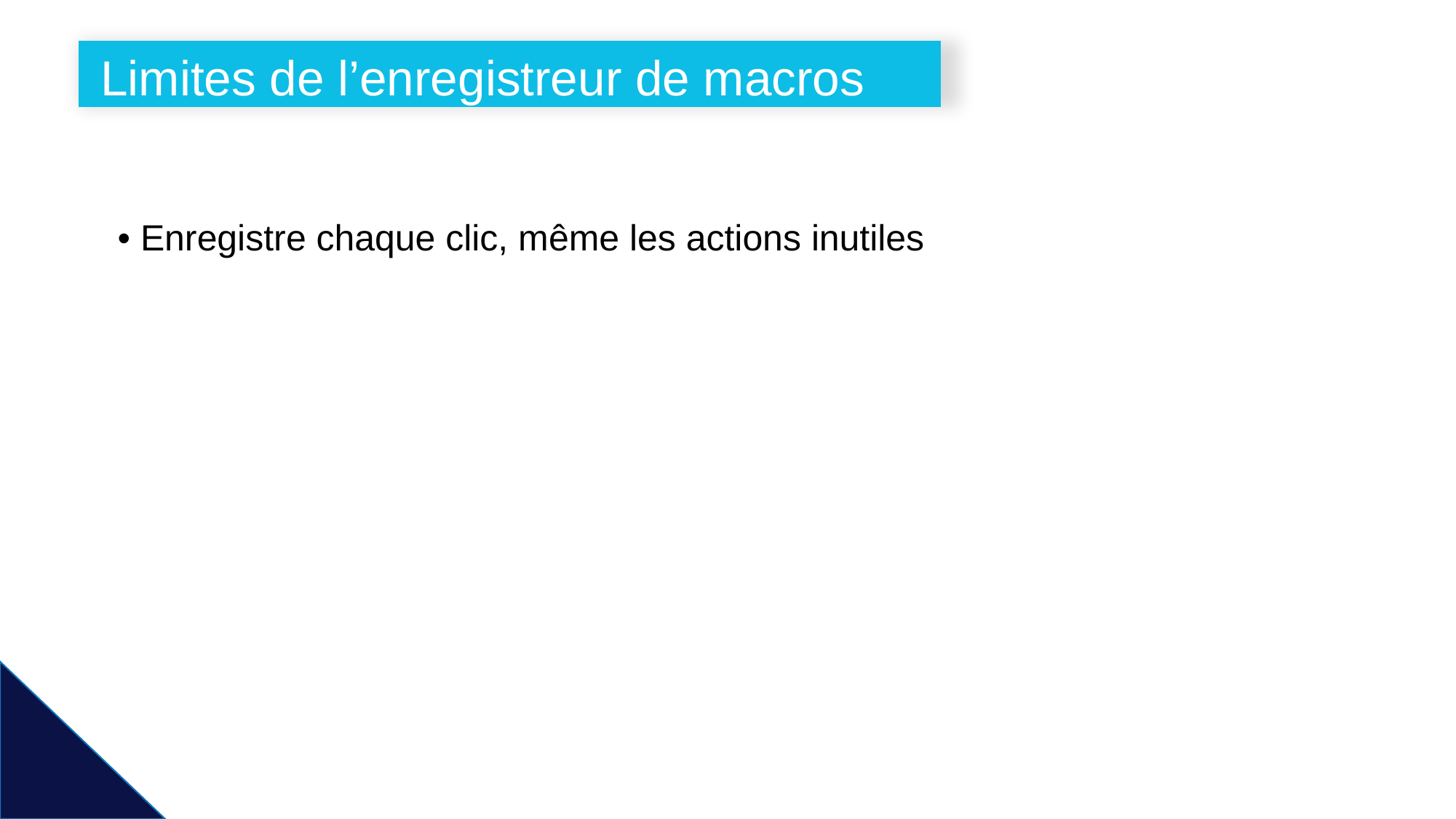

# Limites de l’enregistreur de macros
• Enregistre chaque clic, même les actions inutiles